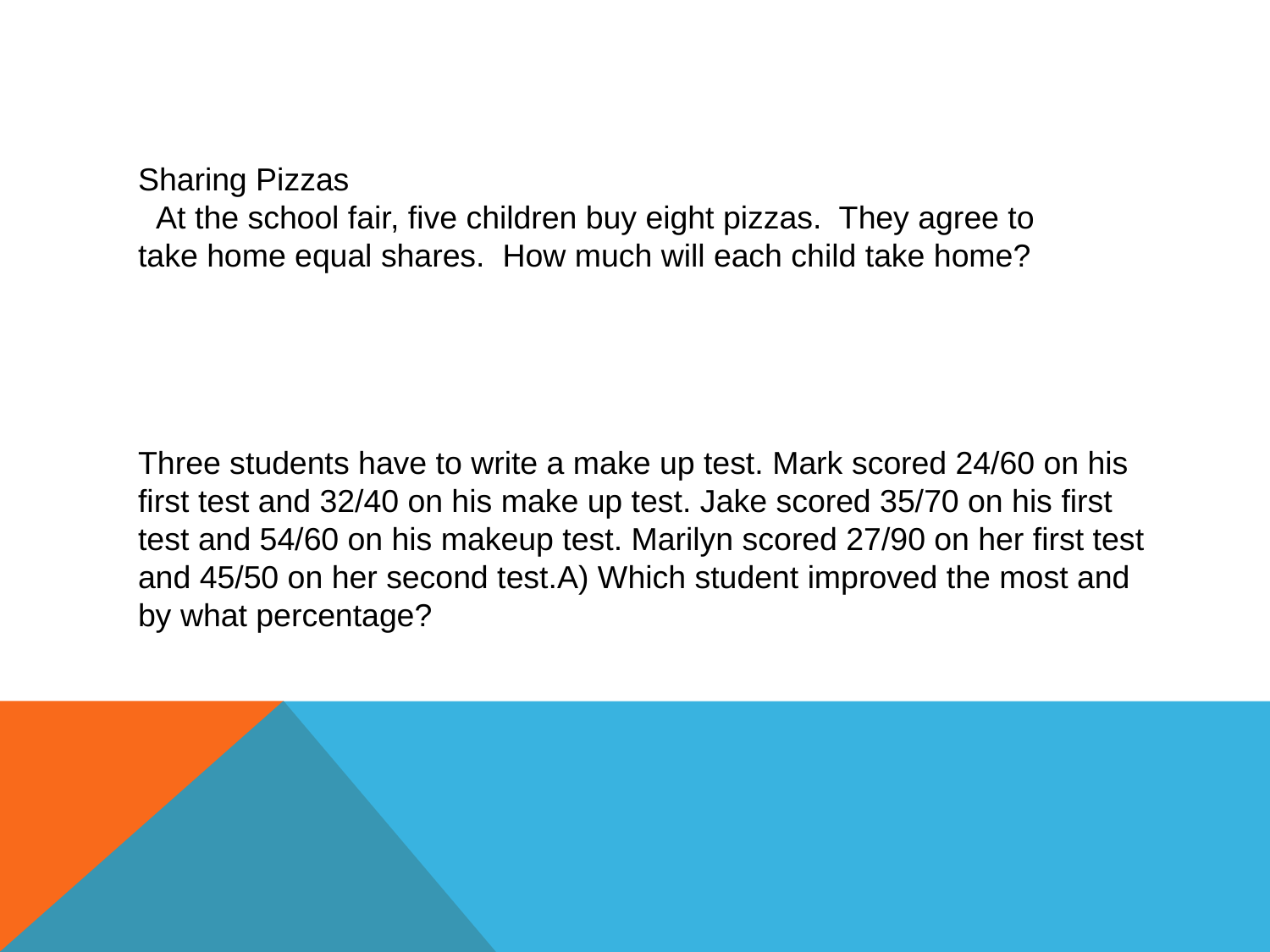

Sharing Pizzas
  At the school fair, ﬁve children buy eight pizzas.  They agree to take home equal shares.  How much will each child take home?
Three students have to write a make up test. Mark scored 24/60 on his first test and 32/40 on his make up test. Jake scored 35/70 on his first test and 54/60 on his makeup test. Marilyn scored 27/90 on her first test and 45/50 on her second test.A) Which student improved the most and by what percentage?